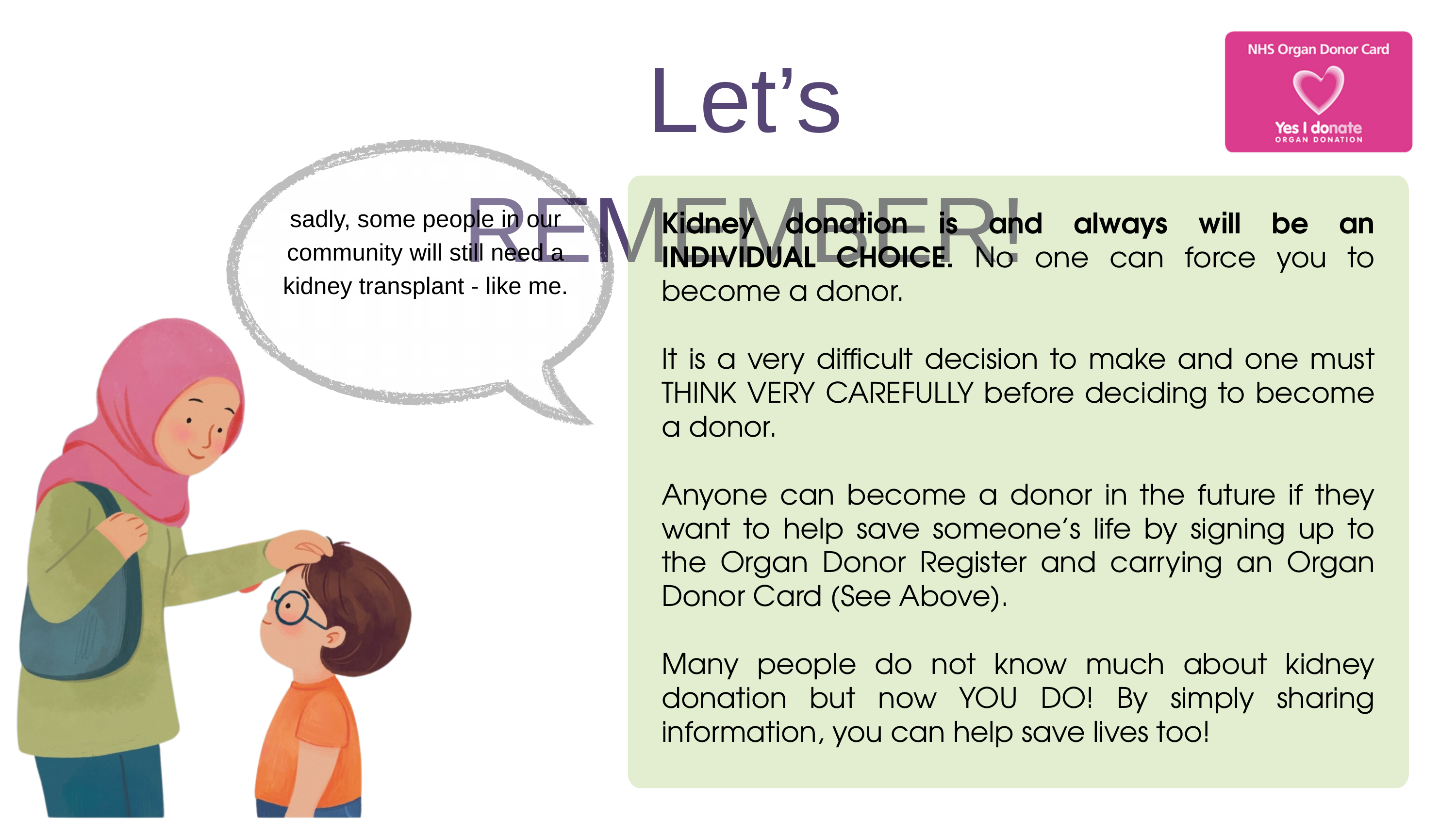

Let’s REMEMBER!

sadly, some people in our community will still need a kidney transplant - like me.
Kidney donation is and always will be an INDIVIDUAL CHOICE. No one can force you to become a donor.

It is a very difficult decision to make and one must THINK VERY CAREFULLY before deciding to become a donor.

Anyone can become a donor in the future if they want to help save someone’s life by signing up to the Organ Donor Register and carrying an Organ Donor Card (See Above).

Many people do not know much about kidney donation but now YOU DO! By simply sharing information, you can help save lives too!